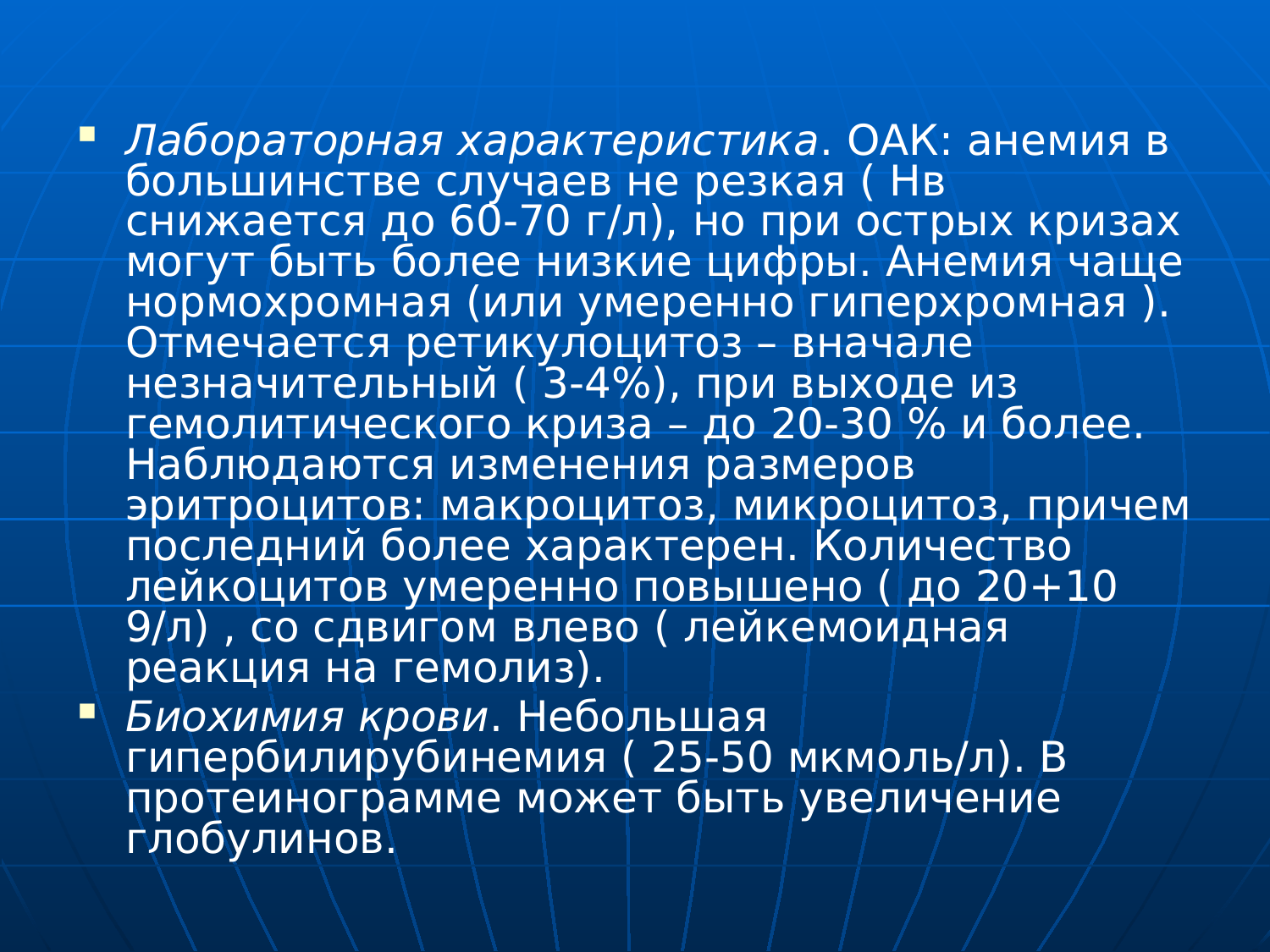

#
Лабораторная характеристика. ОАК: анемия в большинстве случаев не резкая ( Нв снижается до 60-70 г/л), но при острых кризах могут быть более низкие цифры. Анемия чаще нормохромная (или умеренно гиперхромная ). Отмечается ретикулоцитоз – вначале незначительный ( 3-4%), при выходе из гемолитического криза – до 20-30 % и более. Наблюдаются изменения размеров эритроцитов: макроцитоз, микроцитоз, причем последний более характерен. Количество лейкоцитов умеренно повышено ( до 20+10 9/л) , со сдвигом влево ( лейкемоидная реакция на гемолиз).
Биохимия крови. Небольшая гипербилирубинемия ( 25-50 мкмоль/л). В протеинограмме может быть увеличение глобулинов.